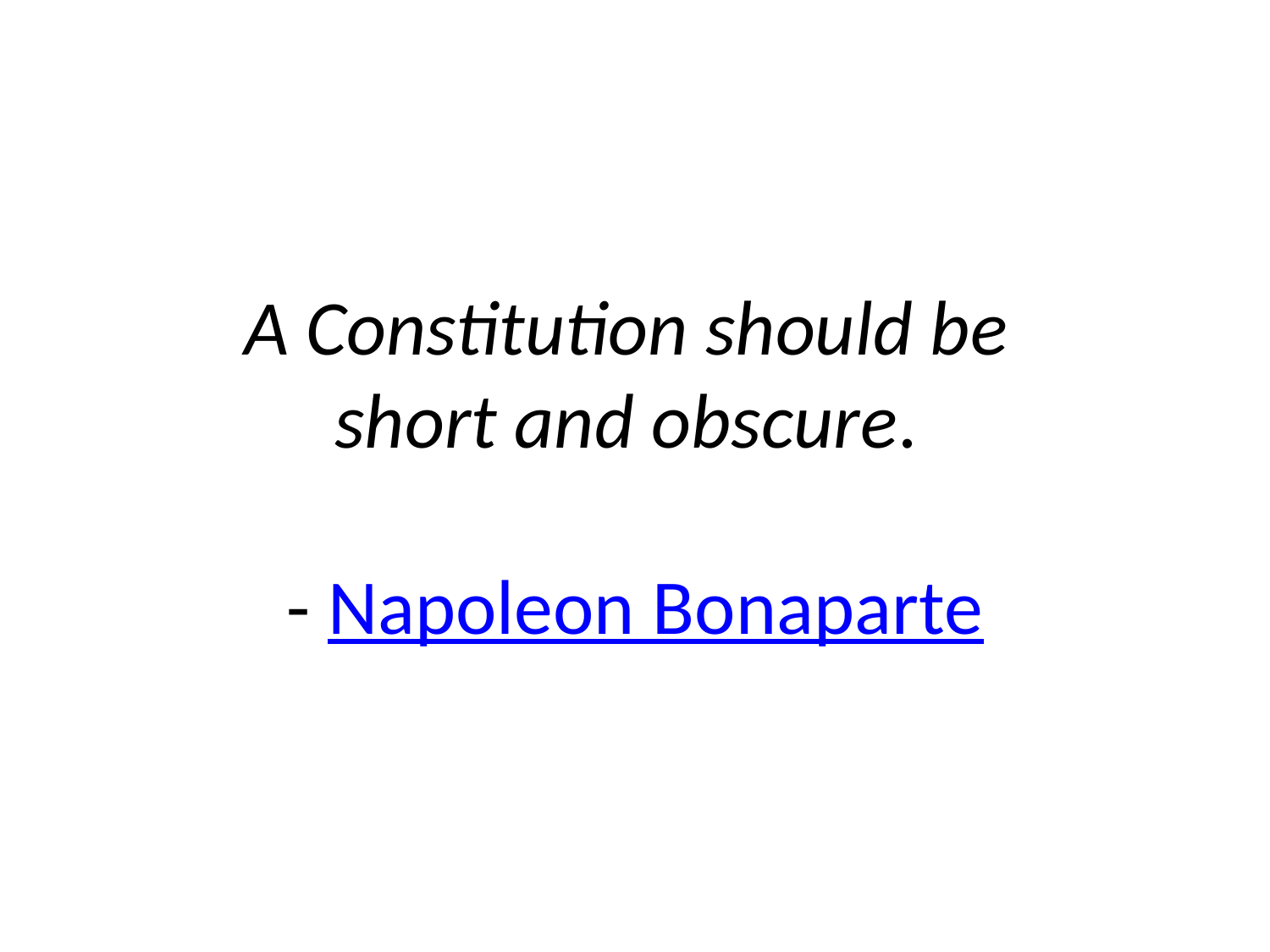

# A Constitution should be short and obscure. - Napoleon Bonaparte